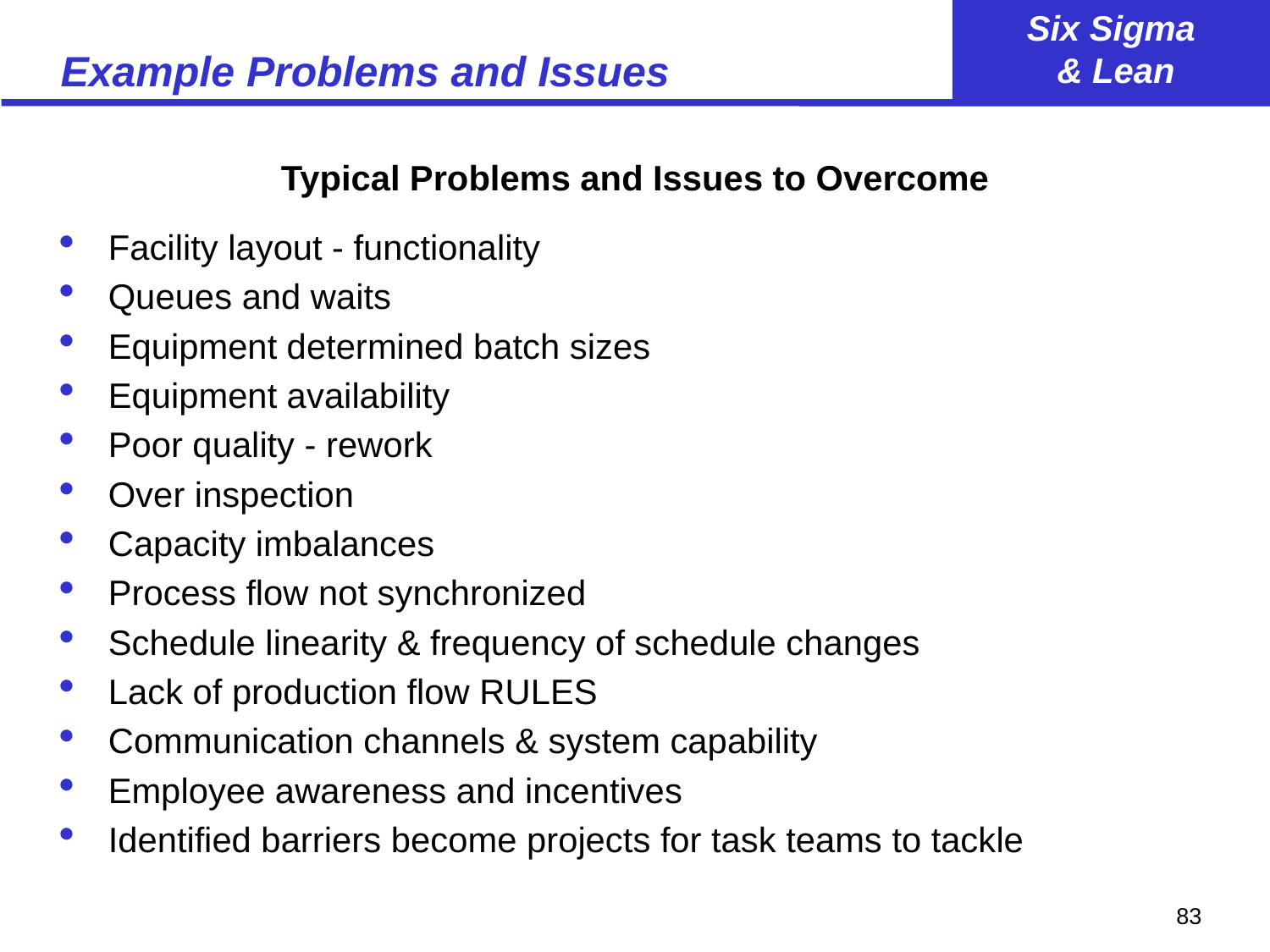

# Example Problems and Issues
Typical Problems and Issues to Overcome

Facility layout - functionality
Queues and waits
Equipment determined batch sizes
Equipment availability
Poor quality - rework
Over inspection
Capacity imbalances
Process flow not synchronized
Schedule linearity & frequency of schedule changes
Lack of production flow RULES
Communication channels & system capability
Employee awareness and incentives
Identified barriers become projects for task teams to tackle